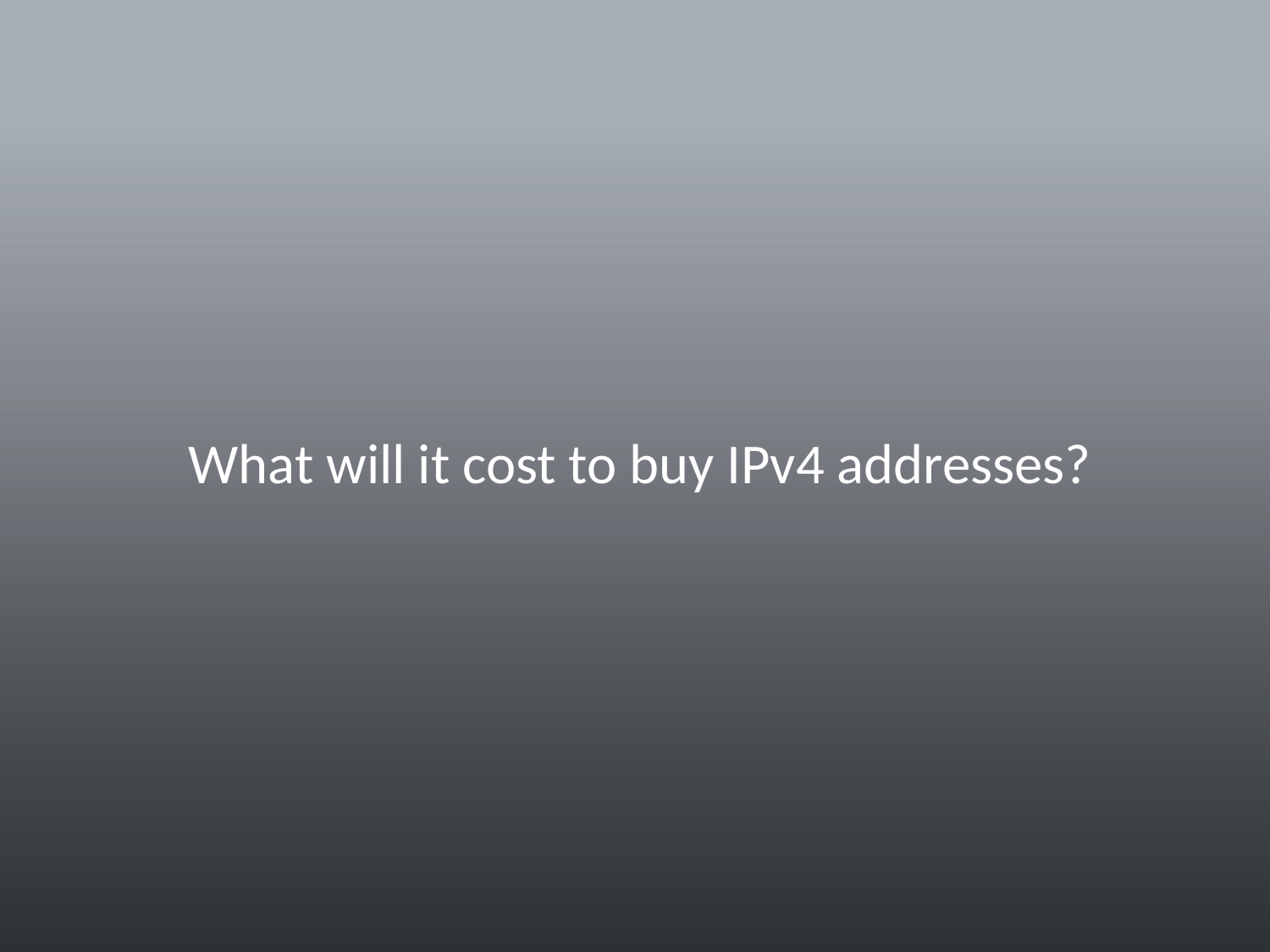

What will it cost to buy IPv4 addresses?